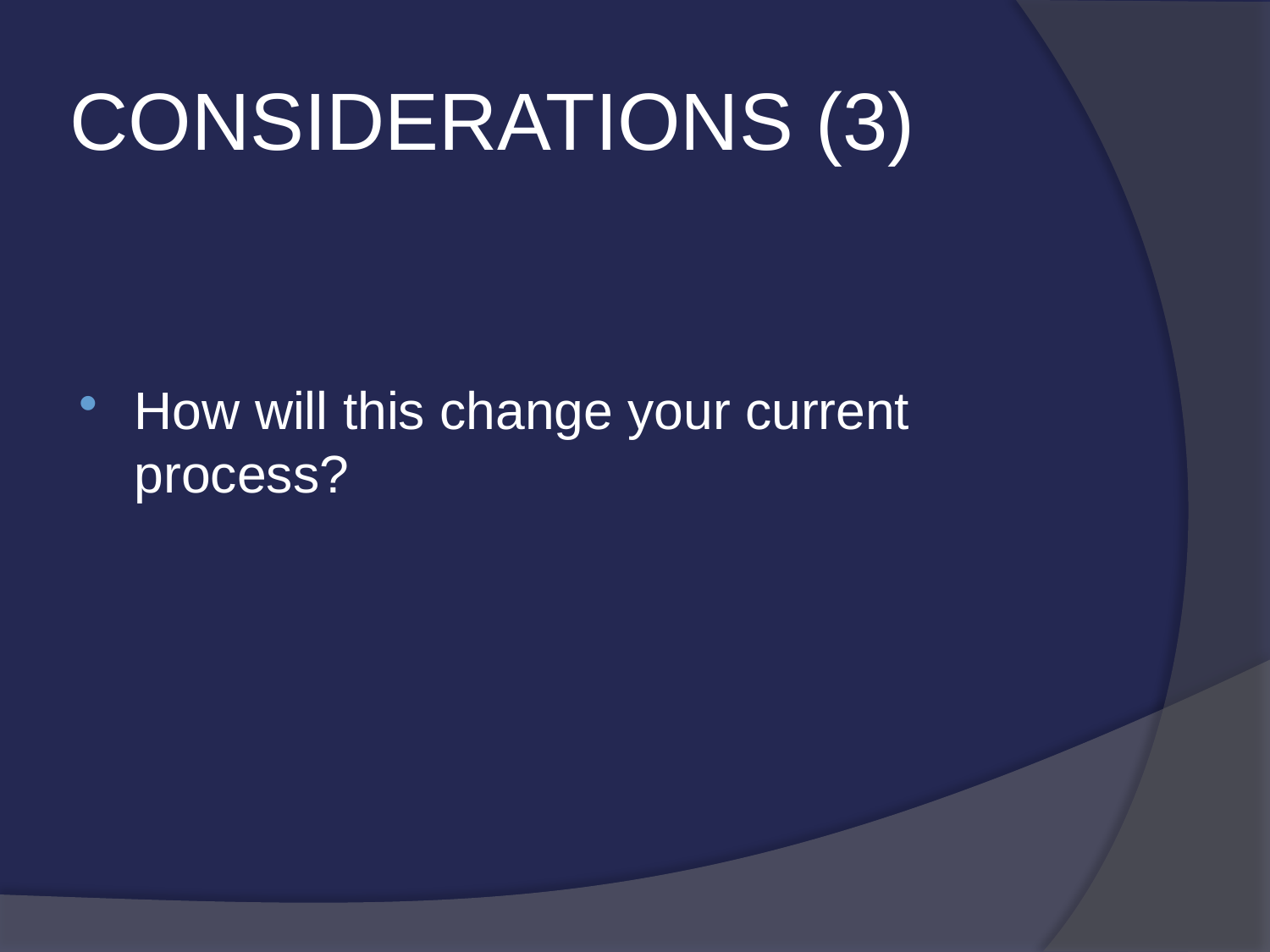

# CONSIDERATIONS (3)

How will this change your current process?